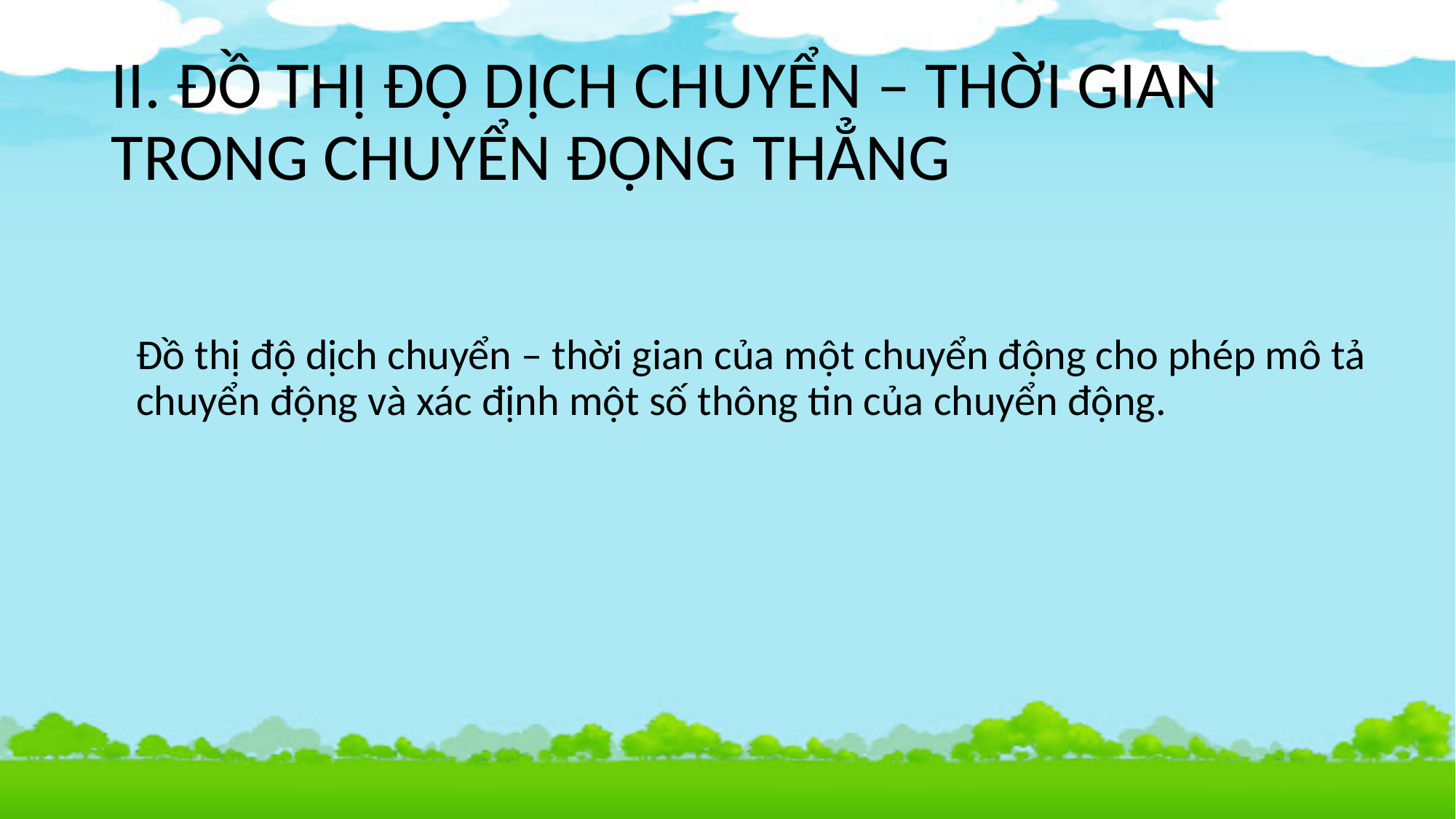

# II. ĐỒ THỊ ĐỘ DỊCH CHUYỂN – THỜI GIAN TRONG CHUYỂN ĐỘNG THẲNG
Đồ thị độ dịch chuyển – thời gian của một chuyển động cho phép mô tả chuyển động và xác định một số thông tin của chuyển động.